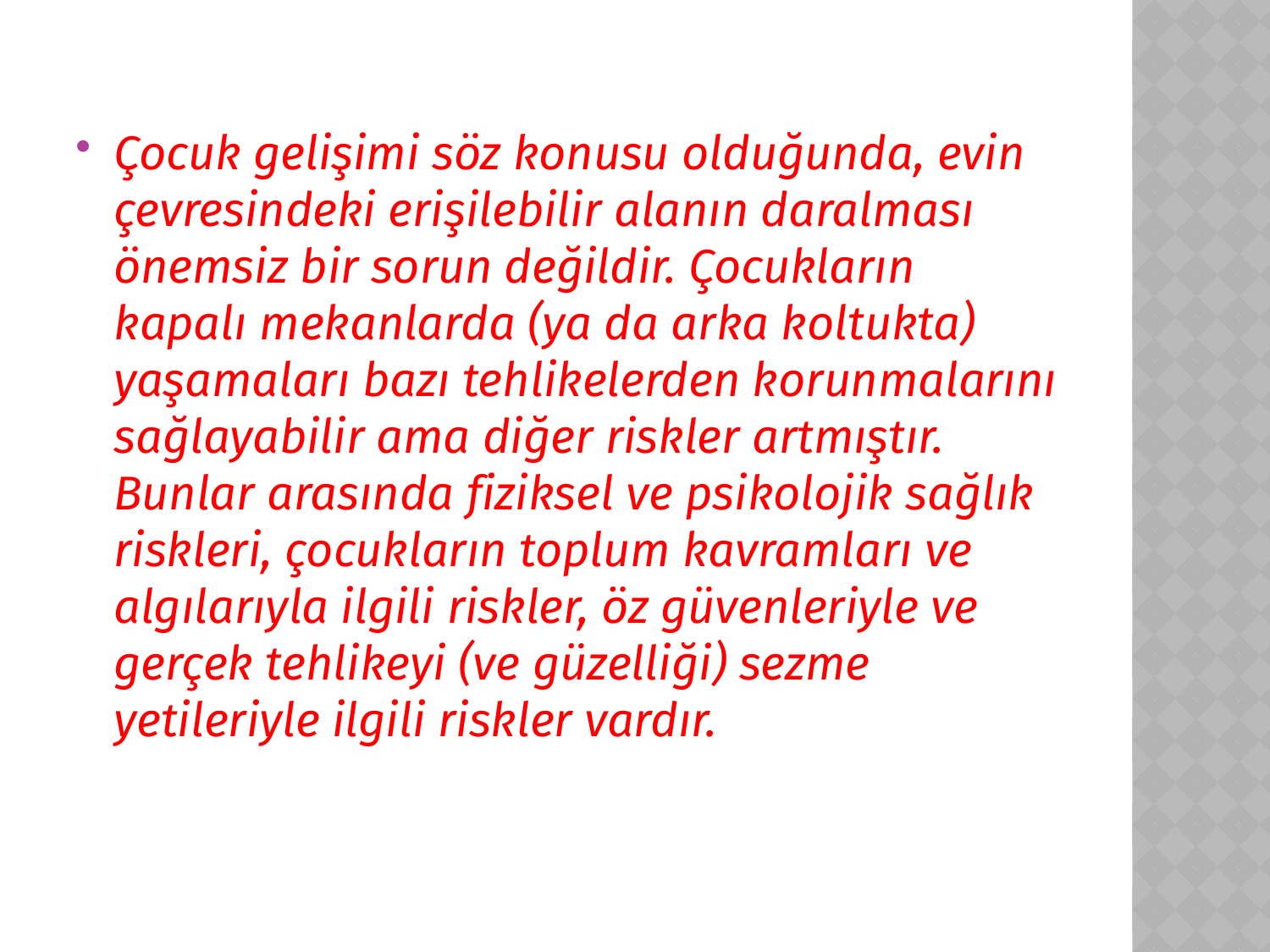

Çocuk gelişimi söz konusu olduğunda, evin çevresindeki erişilebilir alanın daralması önemsiz bir sorun değildir. Çocukların kapalı mekanlarda (ya da arka koltukta) yaşamaları bazı tehlikelerden korunmalarını sağlayabilir ama diğer riskler artmıştır. Bunlar arasında fiziksel ve psikolojik sağlık riskleri, çocukların toplum kavramları ve algılarıyla ilgili riskler, öz güvenleriyle ve gerçek tehlikeyi (ve güzelliği) sezme yetileriyle ilgili riskler vardır.